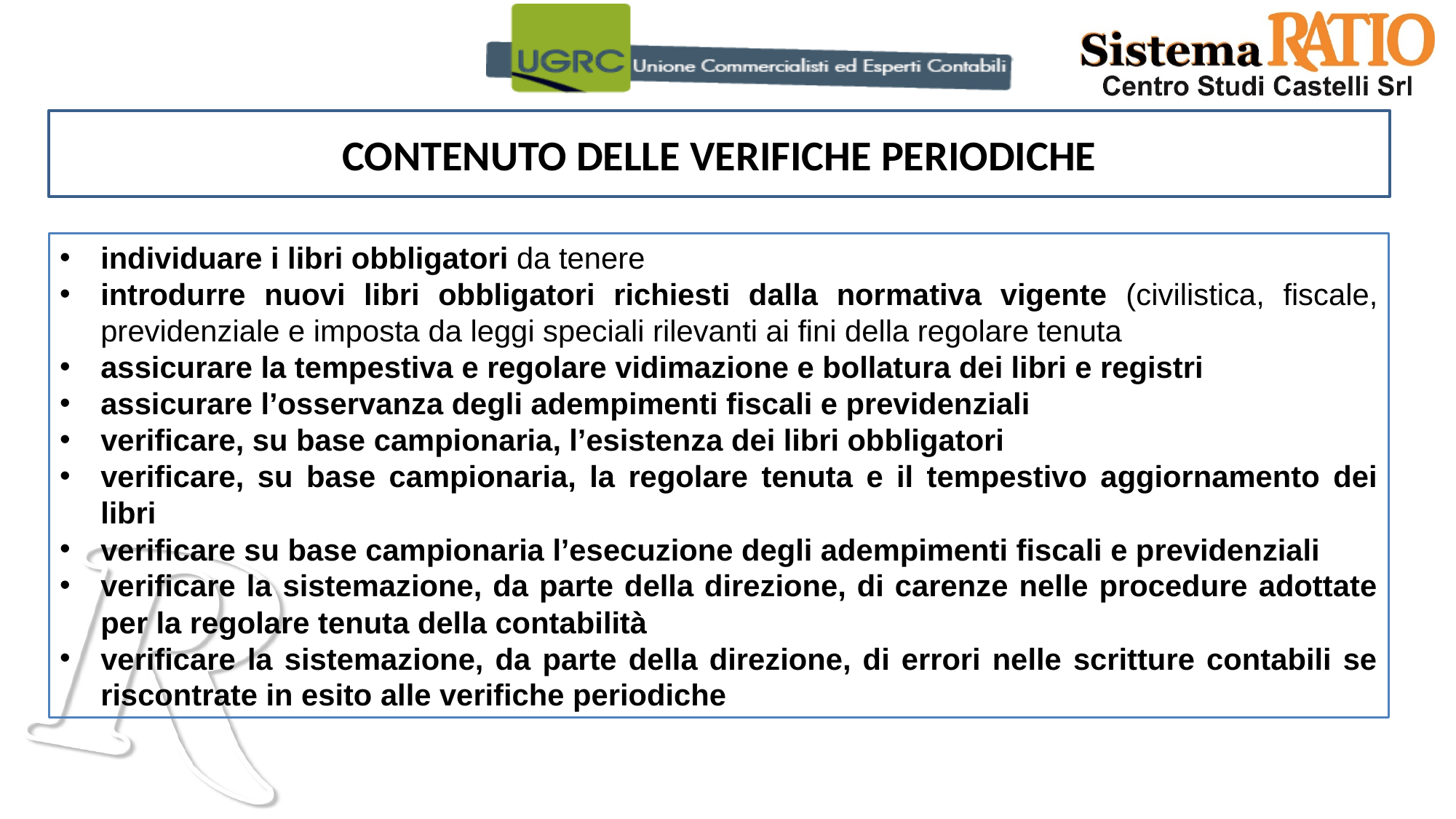

CONTENUTO DELLE VERIFICHE PERIODICHE
individuare i libri obbligatori da tenere
introdurre nuovi libri obbligatori richiesti dalla normativa vigente (civilistica, fiscale, previdenziale e imposta da leggi speciali rilevanti ai fini della regolare tenuta
assicurare la tempestiva e regolare vidimazione e bollatura dei libri e registri
assicurare l’osservanza degli adempimenti fiscali e previdenziali
verificare, su base campionaria, l’esistenza dei libri obbligatori
verificare, su base campionaria, la regolare tenuta e il tempestivo aggiornamento dei libri
verificare su base campionaria l’esecuzione degli adempimenti fiscali e previdenziali
verificare la sistemazione, da parte della direzione, di carenze nelle procedure adottate per la regolare tenuta della contabilità
verificare la sistemazione, da parte della direzione, di errori nelle scritture contabili se riscontrate in esito alle verifiche periodiche